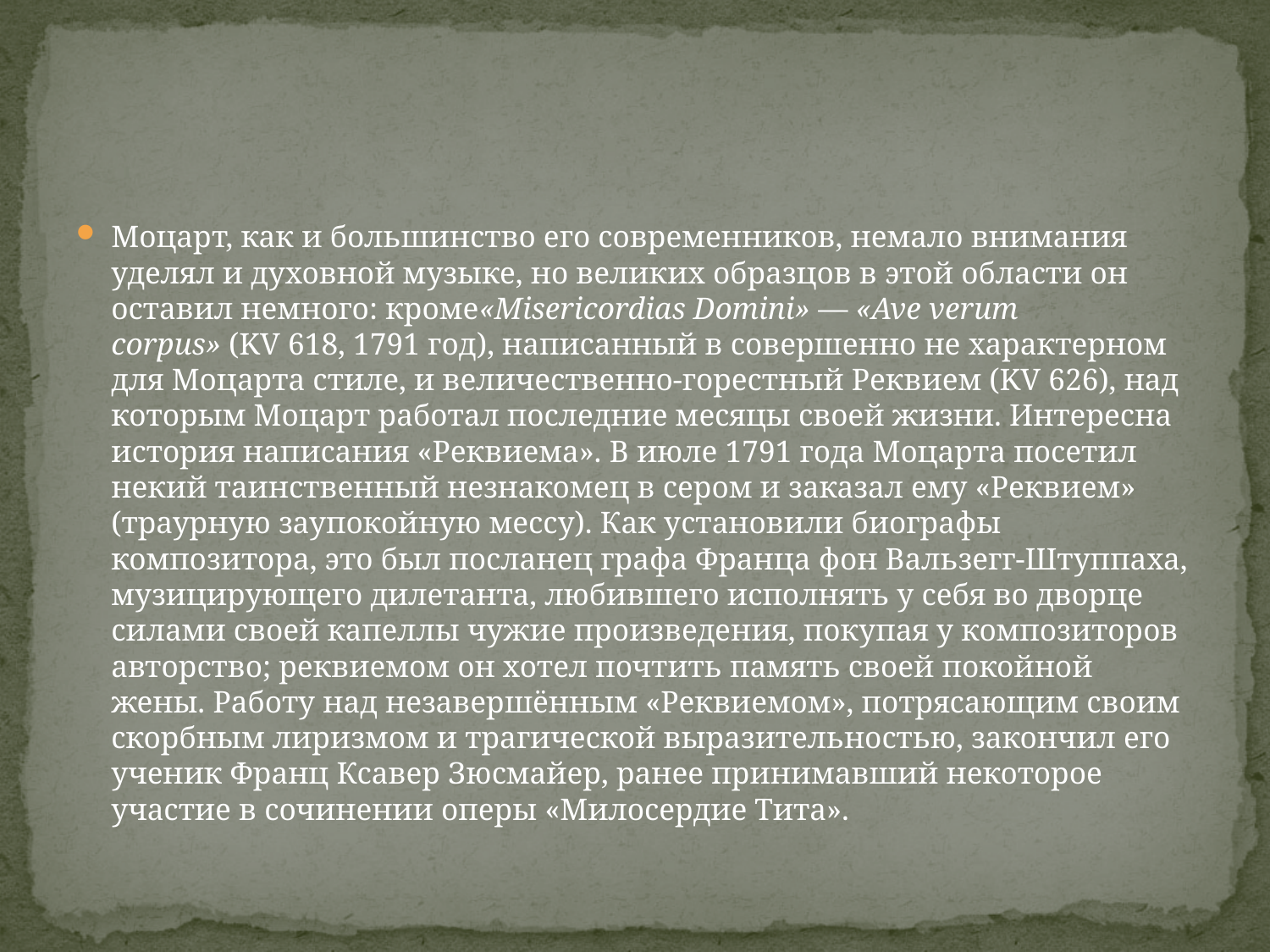

#
Моцарт, как и большинство его современников, немало внимания уделял и духовной музыке, но великих образцов в этой области он оставил немного: кроме«Misericordias Domini» — «Ave verum corpus» (KV 618, 1791 год), написанный в совершенно не характерном для Моцарта стиле, и величественно-горестный Реквием (KV 626), над которым Моцарт работал последние месяцы своей жизни. Интересна история написания «Реквиема». В июле 1791 года Моцарта посетил некий таинственный незнакомец в сером и заказал ему «Реквием» (траурную заупокойную мессу). Как установили биографы композитора, это был посланец графа Франца фон Вальзегг-Штуппаха, музицирующего дилетанта, любившего исполнять у себя во дворце силами своей капеллы чужие произведения, покупая у композиторов авторство; реквиемом он хотел почтить память своей покойной жены. Работу над незавершённым «Реквиемом», потрясающим своим скорбным лиризмом и трагической выразительностью, закончил его ученик Франц Ксавер Зюсмайер, ранее принимавший некоторое участие в сочинении оперы «Милосердие Тита».